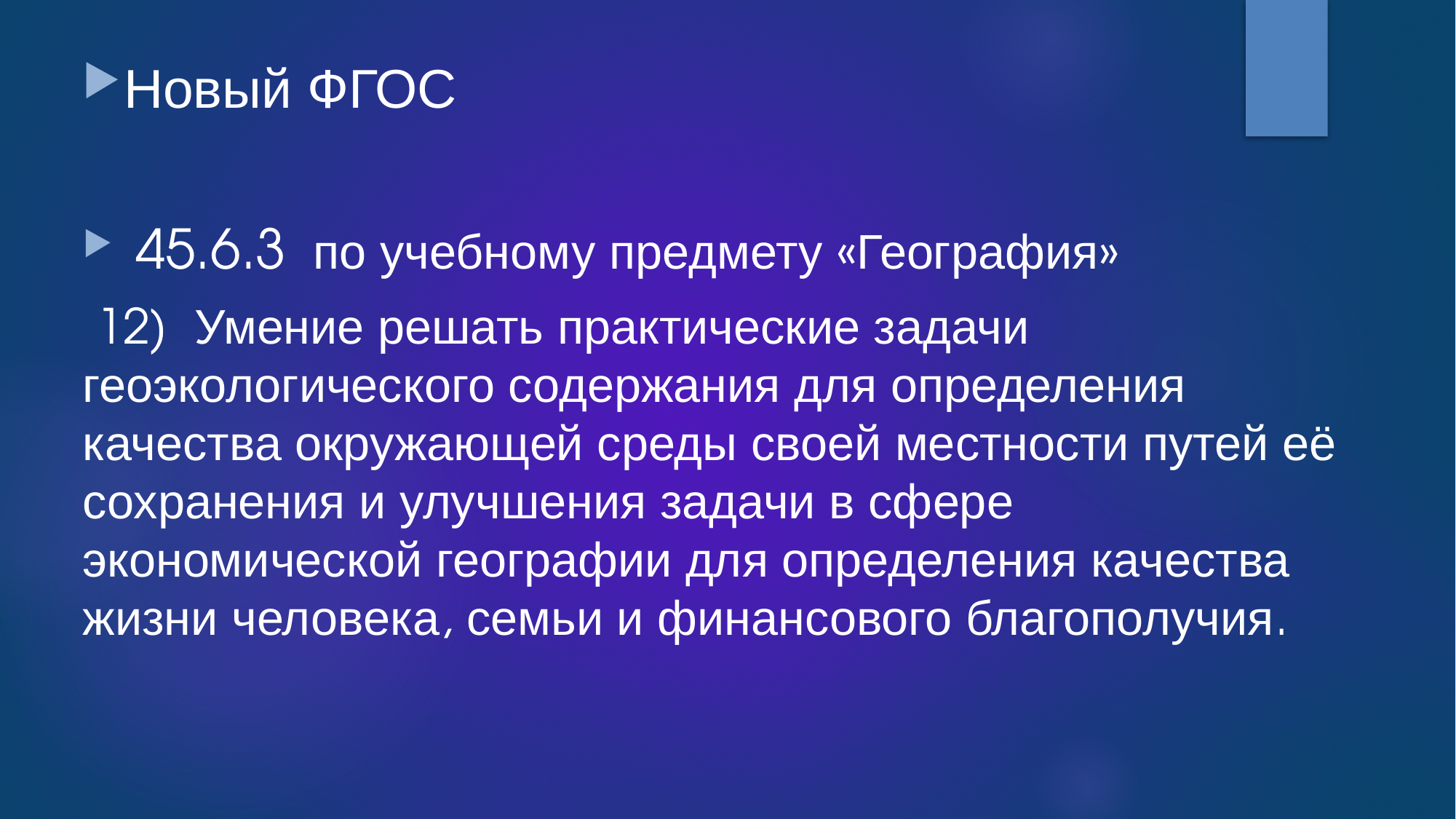

#
Новый ФГОС

 45.6.3  по учебному предмету «География»
 12)  Умение решать практические задачи геоэкологического содержания для определения качества окружающей среды своей местности путей её сохранения и улучшения задачи в сфере экономической географии для определения качества жизни человека, семьи и финансового благополучия.